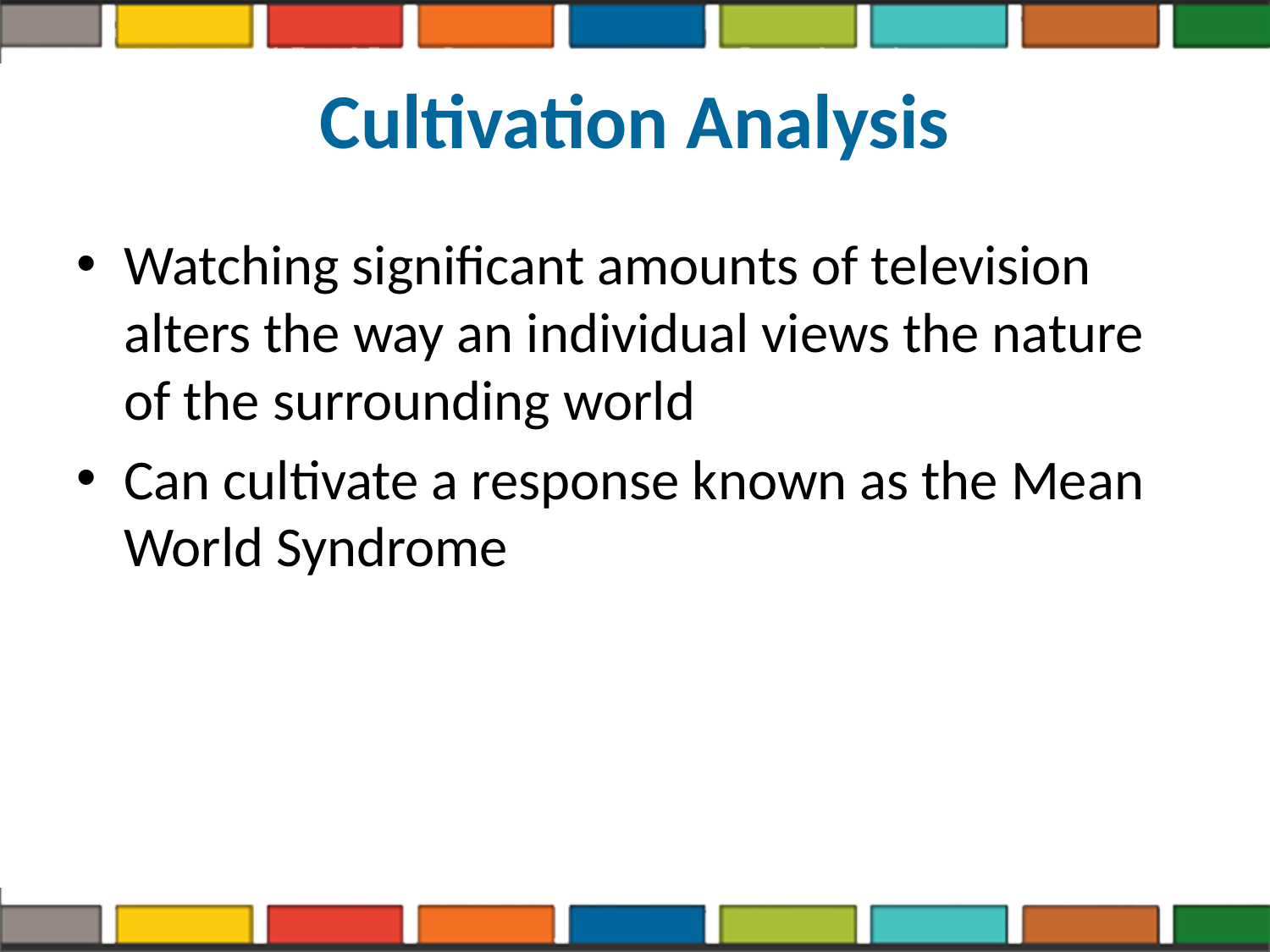

# Cultivation Analysis
Watching significant amounts of television alters the way an individual views the nature of the surrounding world
Can cultivate a response known as the Mean World Syndrome